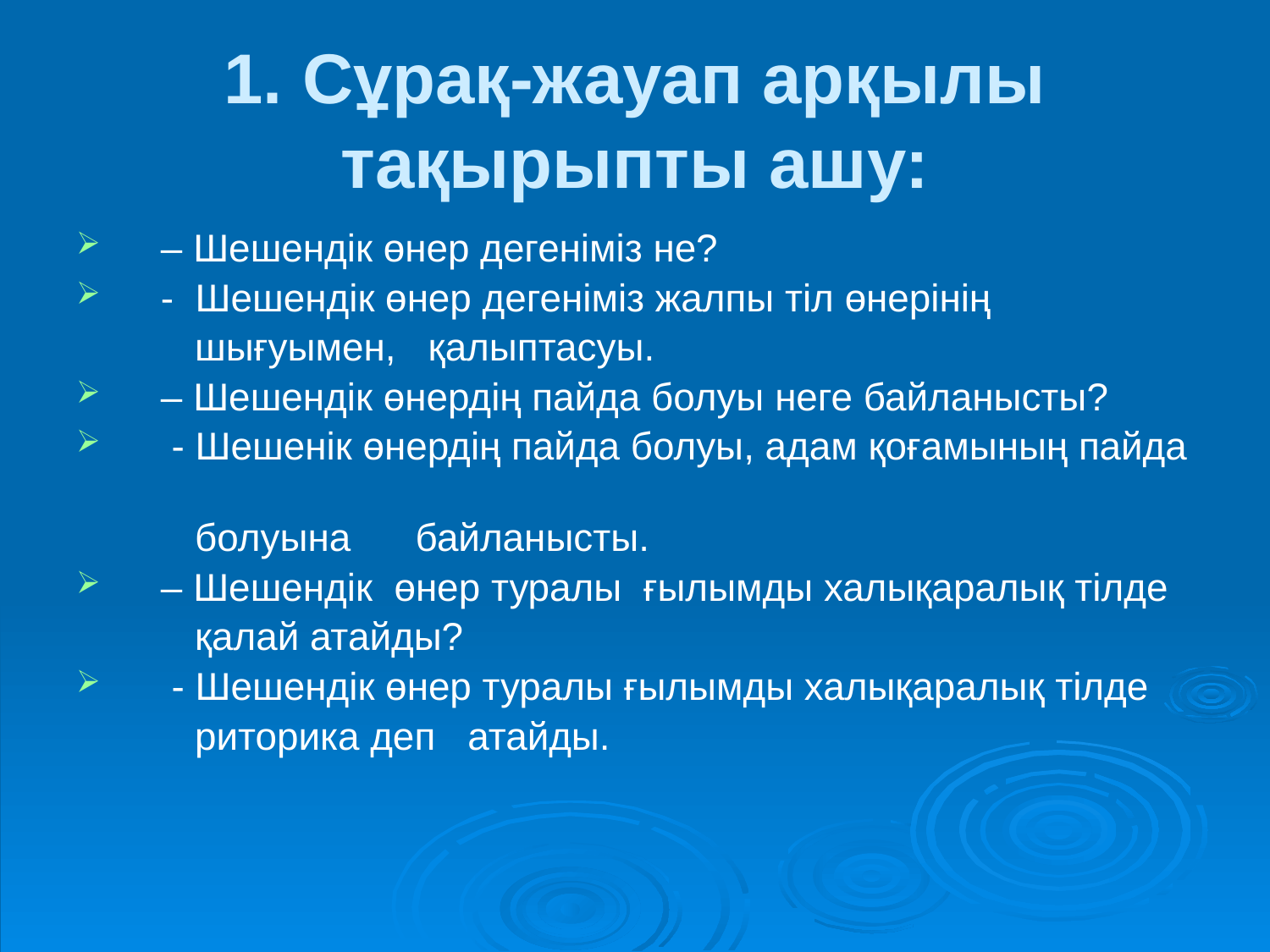

# 1. Сұрақ-жауап арқылы тақырыпты ашу:
– Шешендік өнер дегеніміз не?
-  Шешендік өнер дегеніміз жалпы тіл өнерінің
           шығуымен,   қалыптасуы.
– Шешендік өнердің пайда болуы неге байланысты?
 - Шешенік өнердің пайда болуы, адам қоғамының пайда
           болуына      байланысты.
– Шешендік  өнер туралы  ғылымды халықаралық тілде
           қалай атайды?
 - Шешендік өнер туралы ғылымды халықаралық тілде
           риторика деп   атайды.